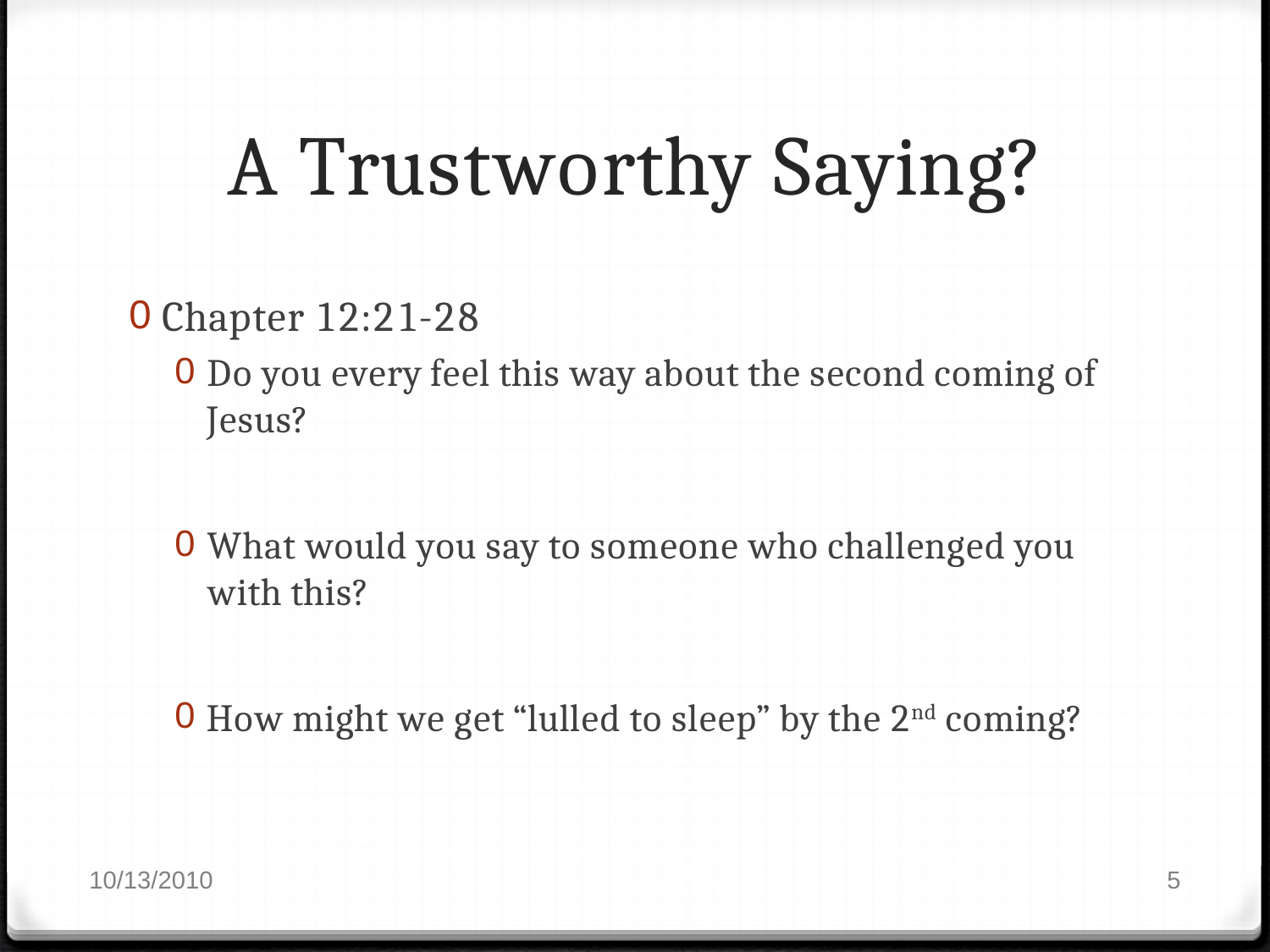

# A Trustworthy Saying?
Chapter 12:21-28
Do you every feel this way about the second coming of Jesus?

What would you say to someone who challenged you with this?

How might we get “lulled to sleep” by the 2nd coming?

10/13/2010

5